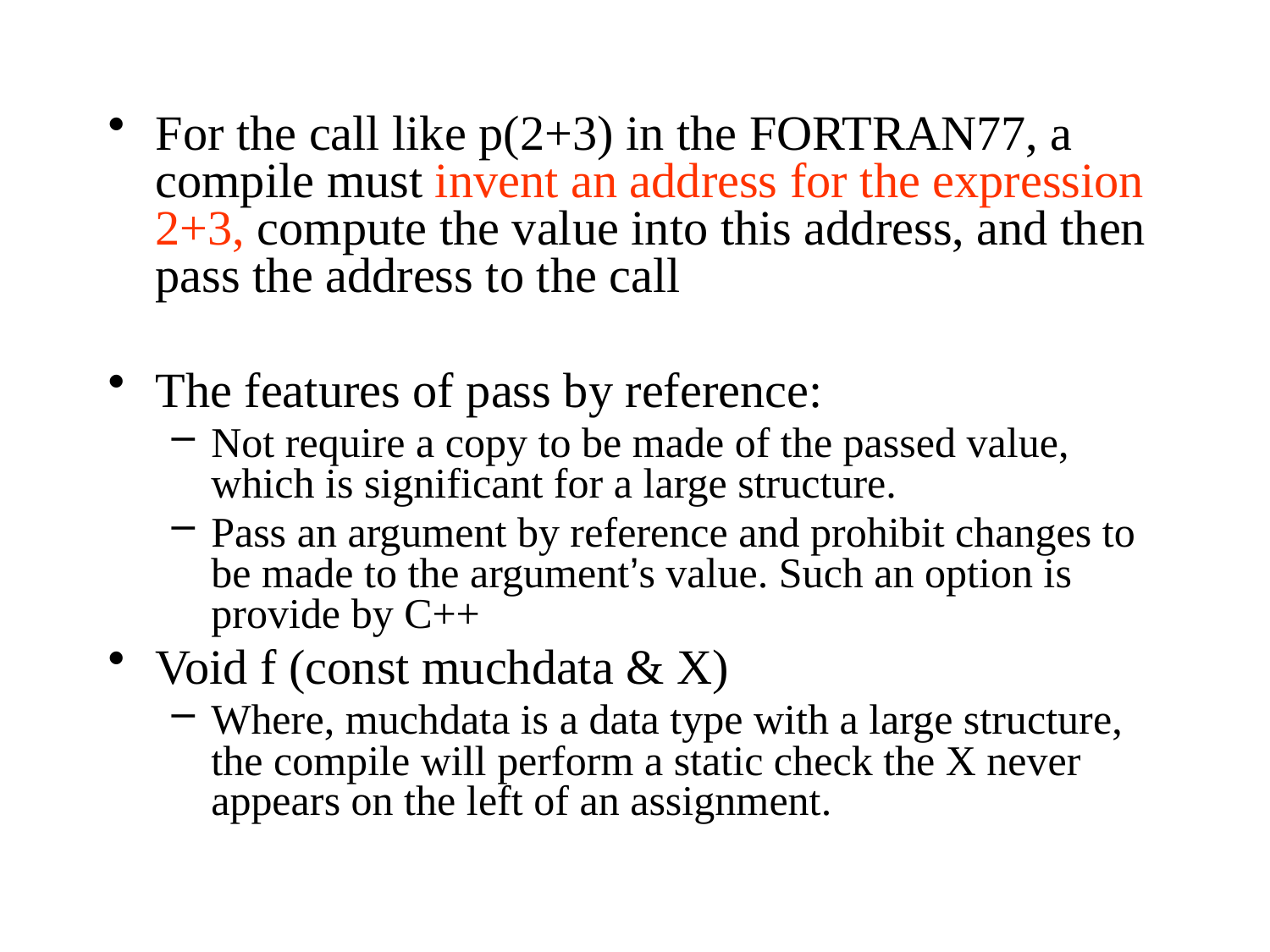

For the call like p(2+3) in the FORTRAN77, a compile must invent an address for the expression 2+3, compute the value into this address, and then pass the address to the call

The features of pass by reference:
Not require a copy to be made of the passed value, which is significant for a large structure.
Pass an argument by reference and prohibit changes to be made to the argument’s value. Such an option is provide by C++
Void f (const muchdata & X)
Where, muchdata is a data type with a large structure, the compile will perform a static check the X never appears on the left of an assignment.